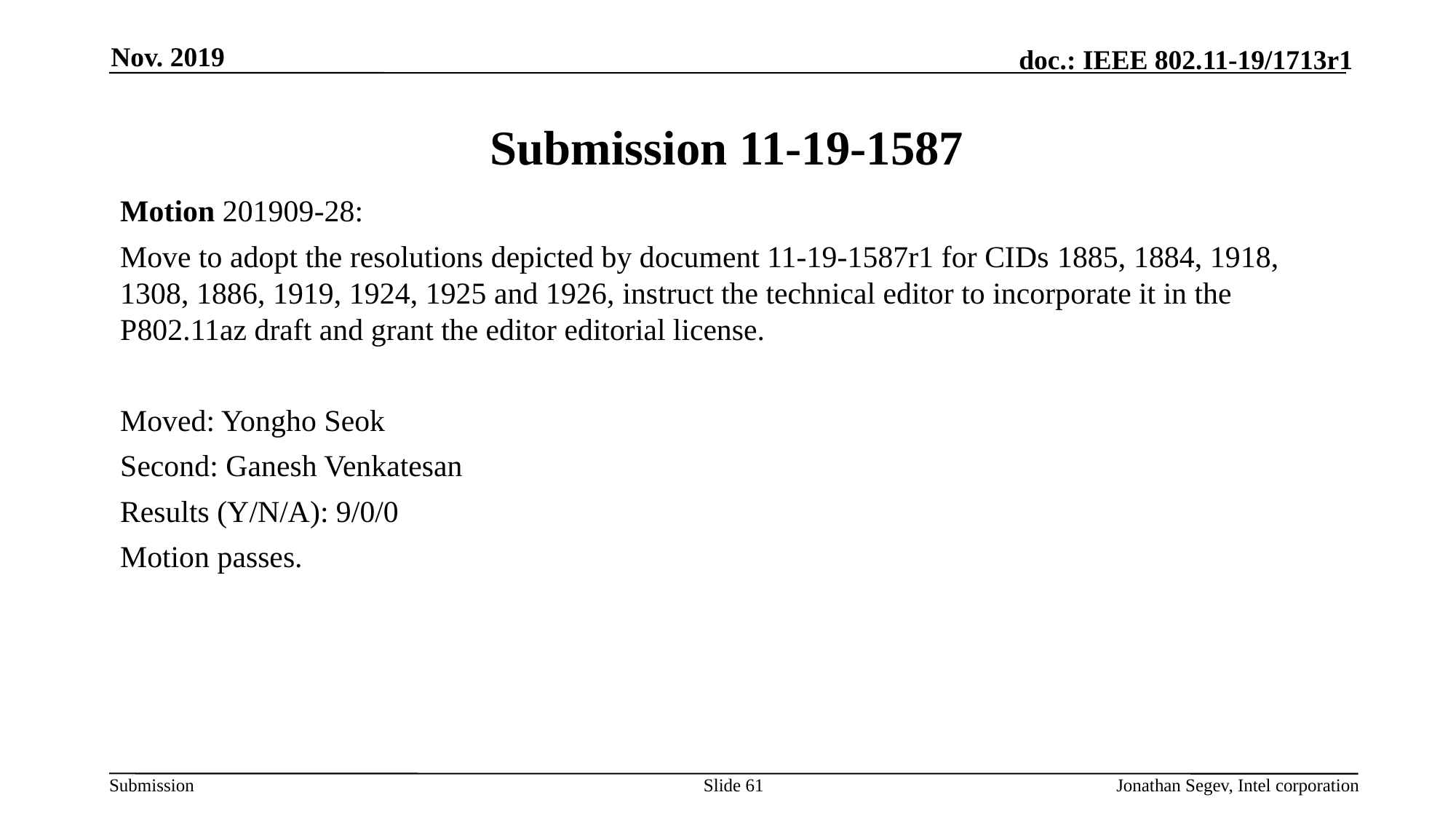

Nov. 2019
# Submission 11-19-1587
Motion 201909-28:
Move to adopt the resolutions depicted by document 11-19-1587r1 for CIDs 1885, 1884, 1918, 1308, 1886, 1919, 1924, 1925 and 1926, instruct the technical editor to incorporate it in the P802.11az draft and grant the editor editorial license.

Moved: Yongho Seok
Second: Ganesh Venkatesan
Results (Y/N/A): 9/0/0
Motion passes.

Slide 61
Jonathan Segev, Intel corporation